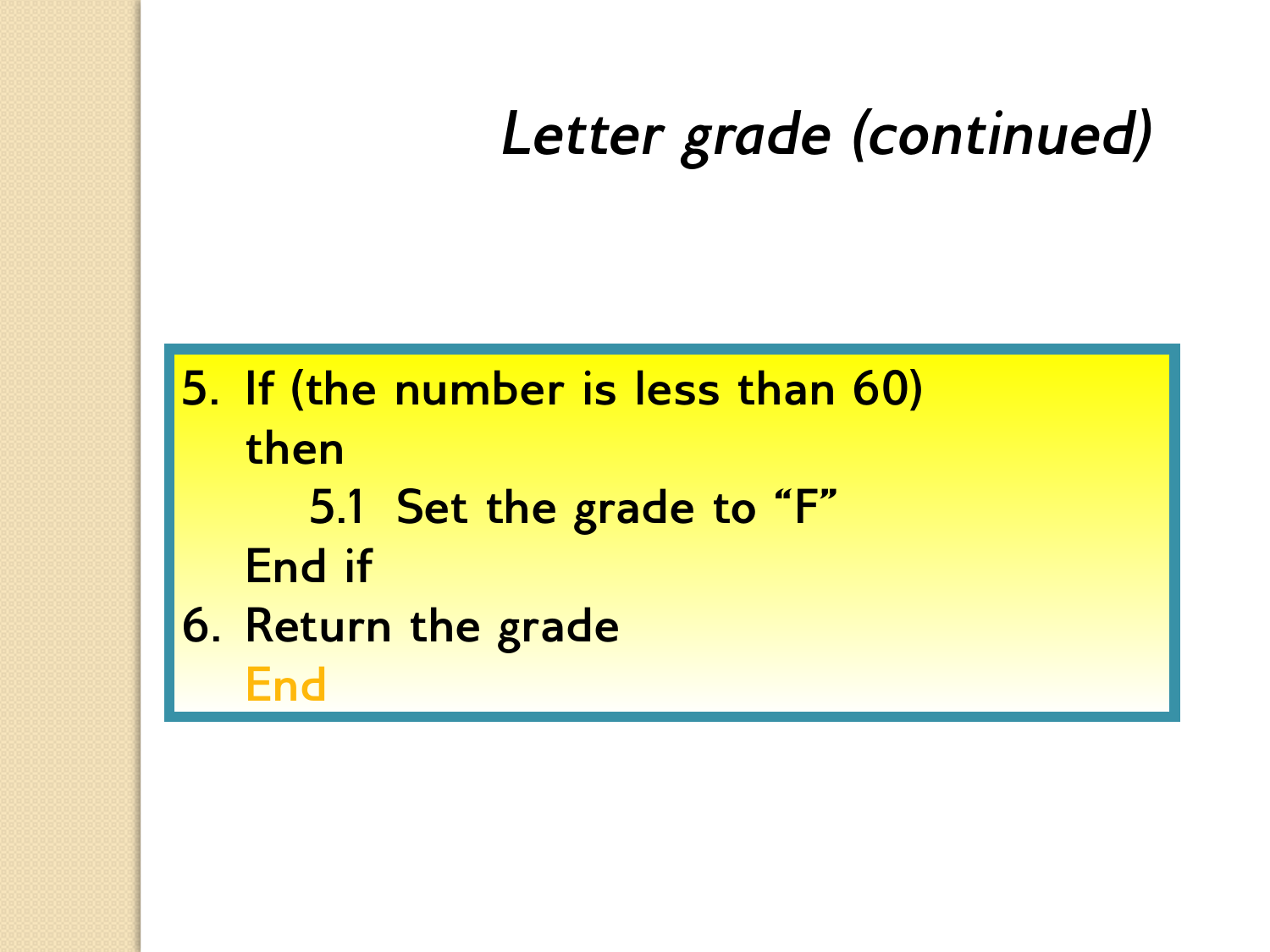

Letter grade (continued)
5.	If (the number is less than 60)
then
    5.1  Set the grade to “F”
End if
6.	Return the grade
End